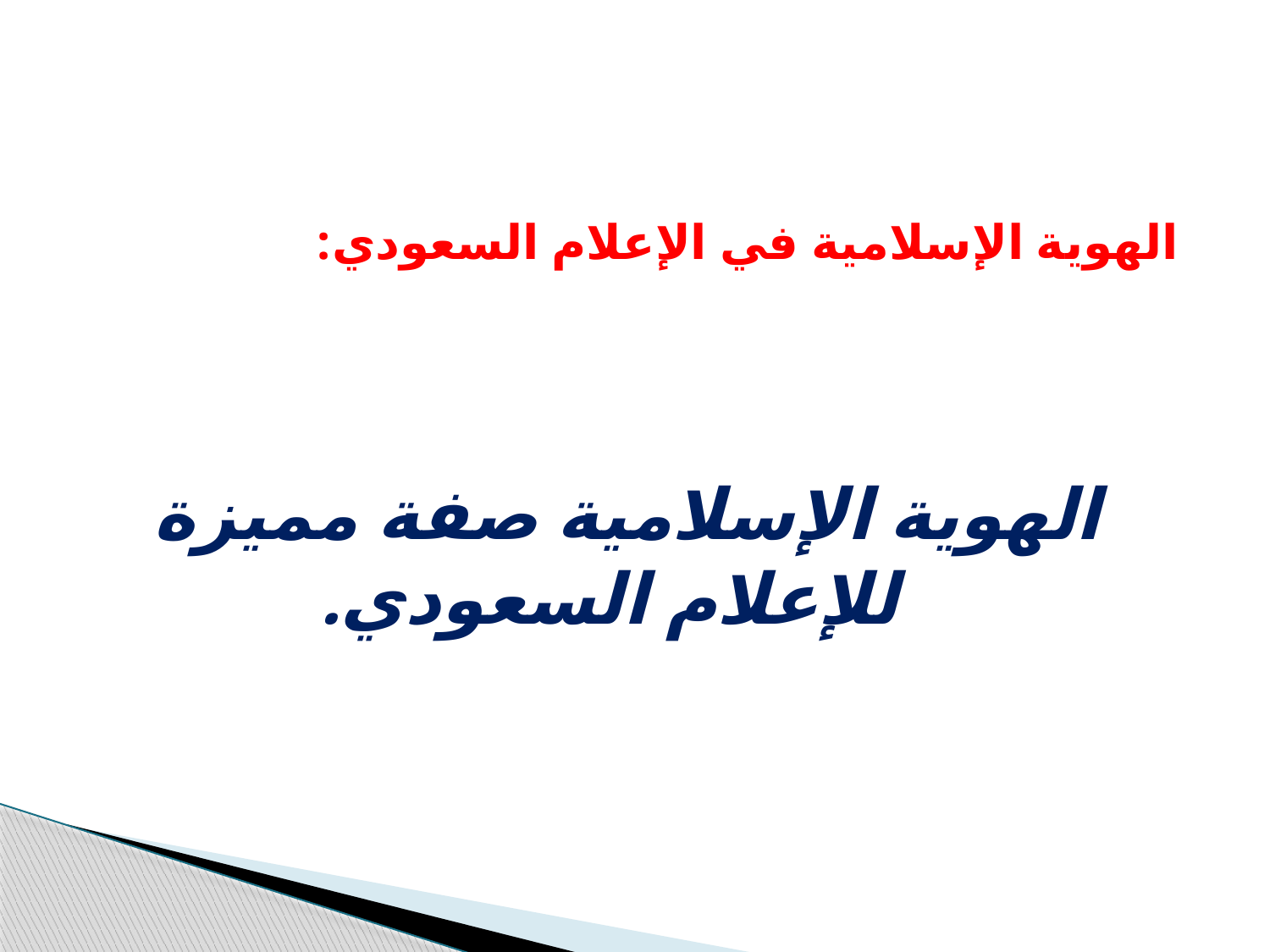

الهوية الإسلامية في الإعلام السعودي:

الهوية الإسلامية صفة مميزة للإعلام السعودي.